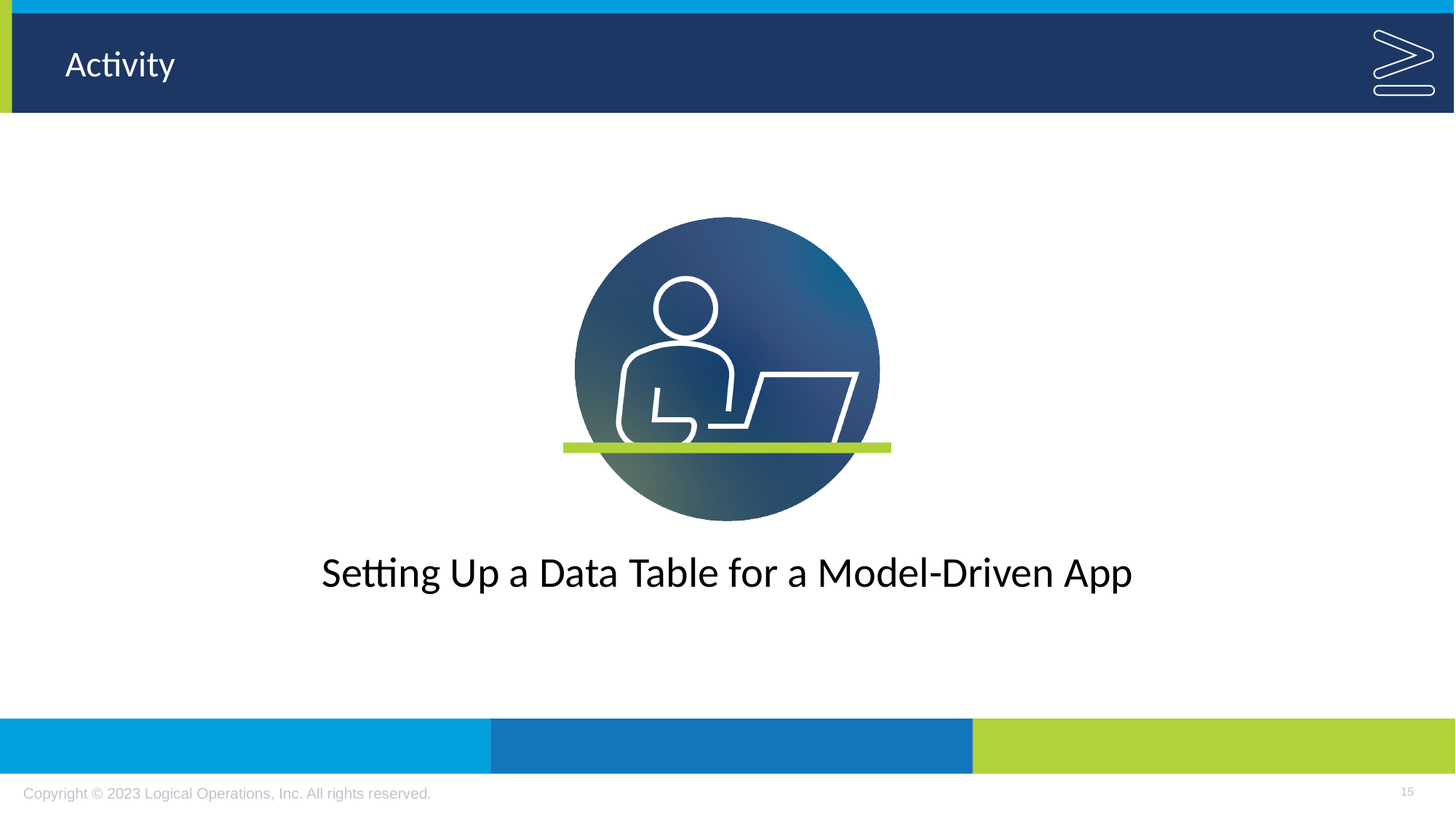

Setting Up a Data Table for a Model-Driven App
15